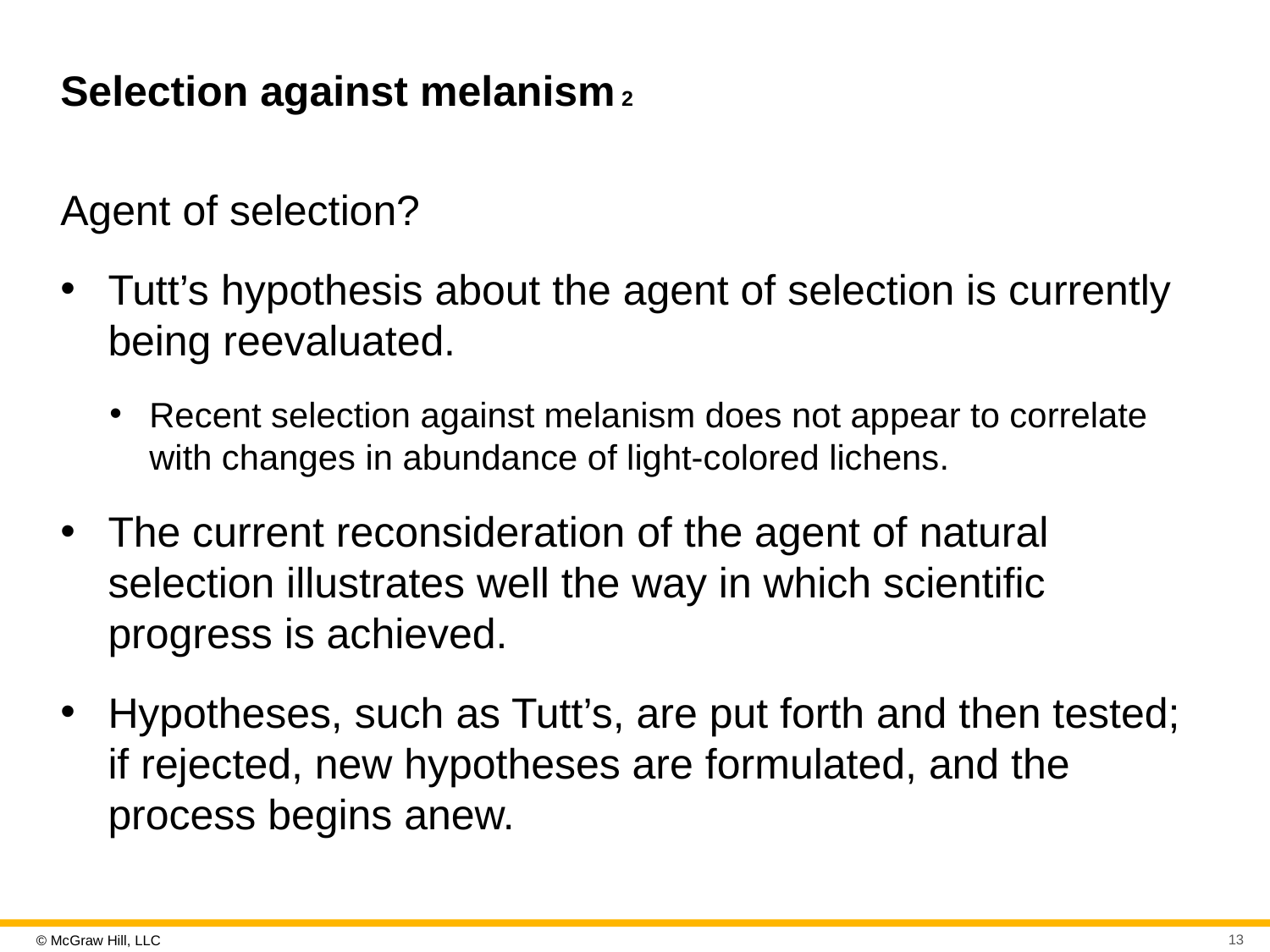

# Selection against melanism 2
Agent of selection?
Tutt’s hypothesis about the agent of selection is currently being reevaluated.
Recent selection against melanism does not appear to correlate with changes in abundance of light-colored lichens.
The current reconsideration of the agent of natural selection illustrates well the way in which scientific progress is achieved.
Hypotheses, such as Tutt’s, are put forth and then tested; if rejected, new hypotheses are formulated, and the process begins anew.
13